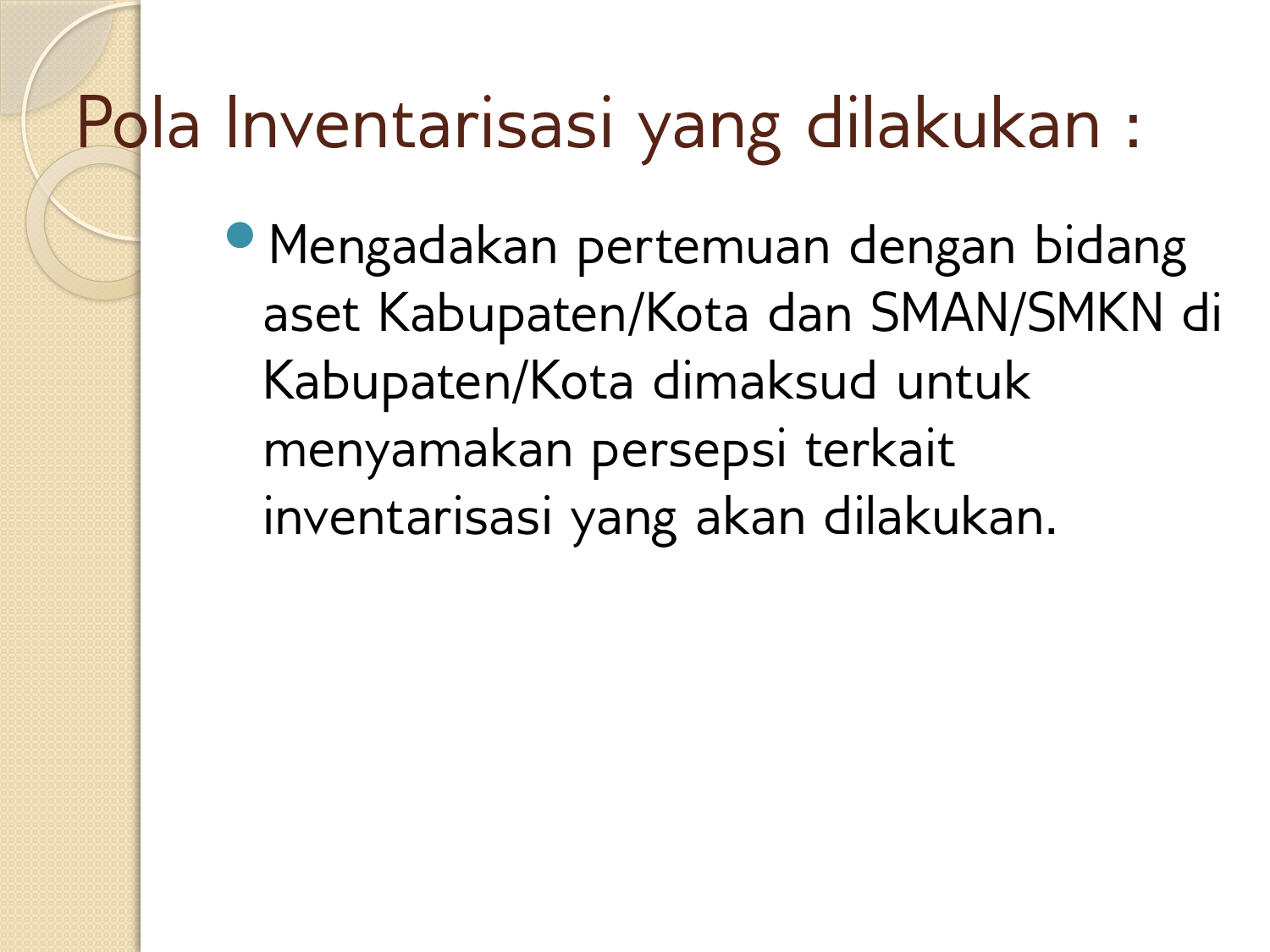

# Pola Inventarisasi yang dilakukan :
Mengadakan pertemuan dengan bidang aset Kabupaten/Kota dan SMAN/SMKN di Kabupaten/Kota dimaksud untuk menyamakan persepsi terkait inventarisasi yang akan dilakukan.